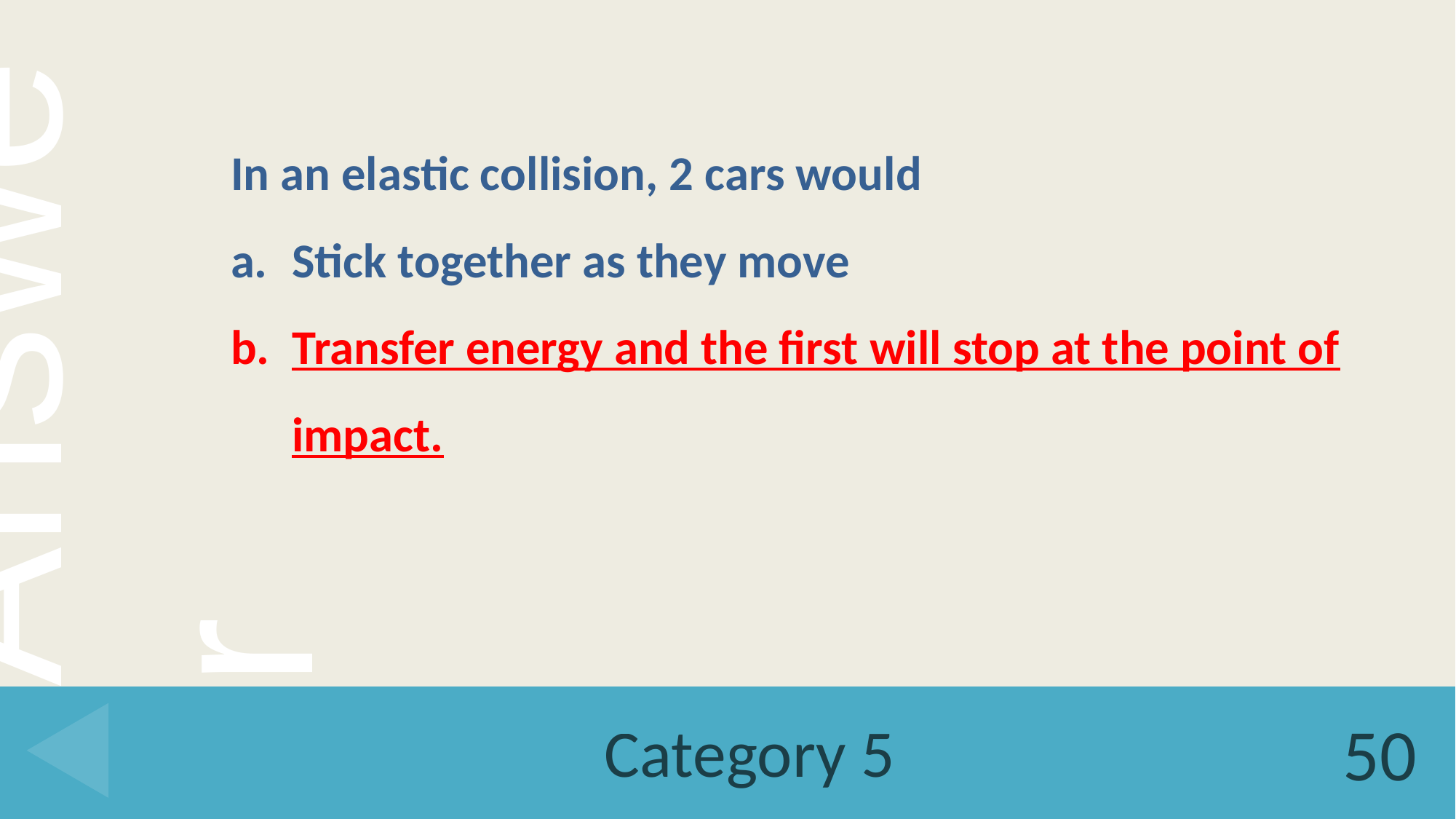

In an elastic collision, 2 cars would
Stick together as they move
Transfer energy and the first will stop at the point of impact.

# Category 5
50